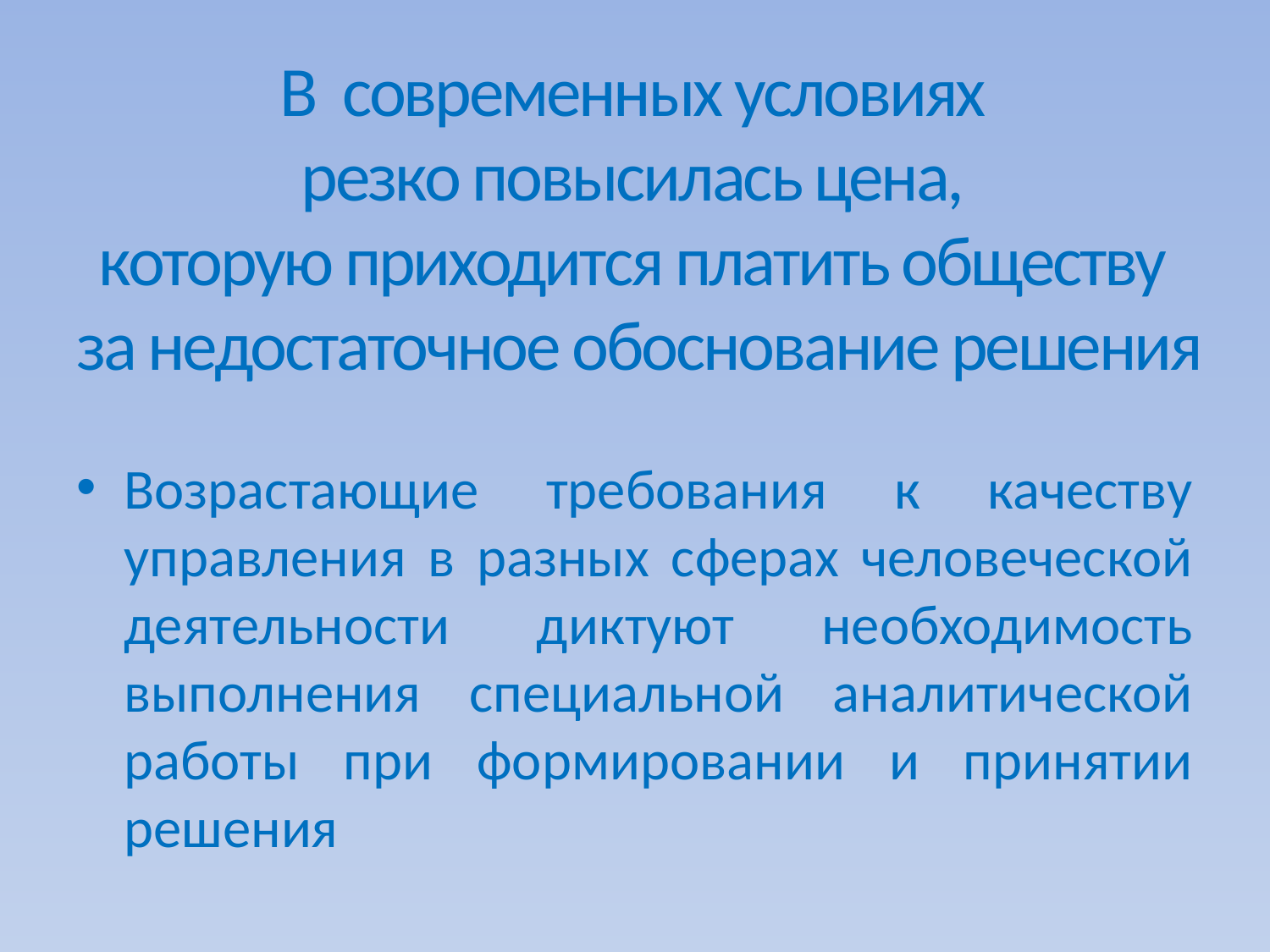

# В  современных условиях резко повысилась цена, которую приходится платить обществу за недостаточное обоснование решения

Возрастающие требования к качеству управления в разных сферах человеческой деятельности диктуют необходимость выполнения специальной аналитической работы при формировании и принятии решения